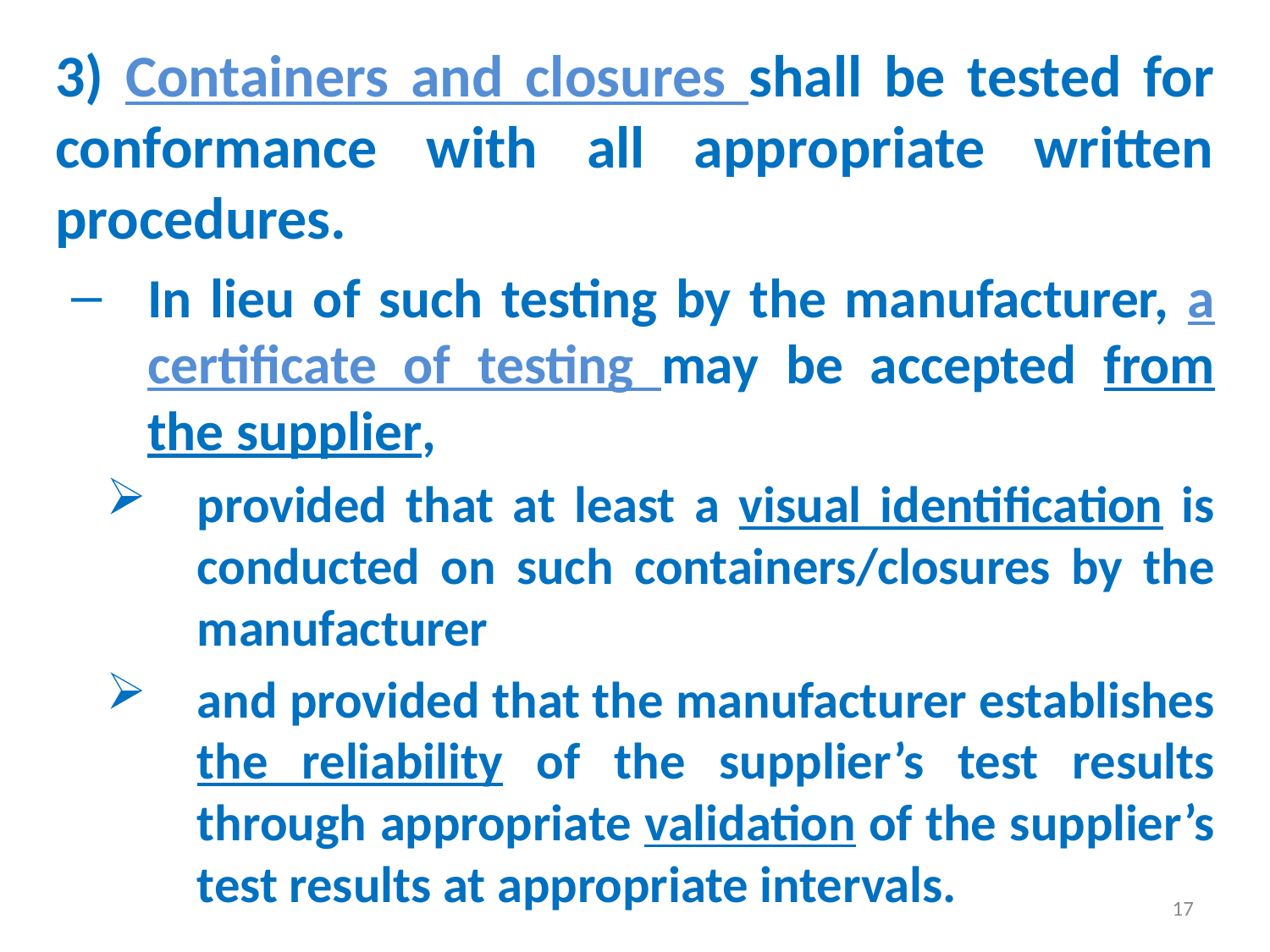

3) Containers and closures shall be tested for conformance with all appropriate written procedures.
In lieu of such testing by the manufacturer, a certificate of testing may be accepted from the supplier,
provided that at least a visual identification is conducted on such containers/closures by the manufacturer
and provided that the manufacturer establishes the reliability of the supplier’s test results through appropriate validation of the supplier’s test results at appropriate intervals.

17